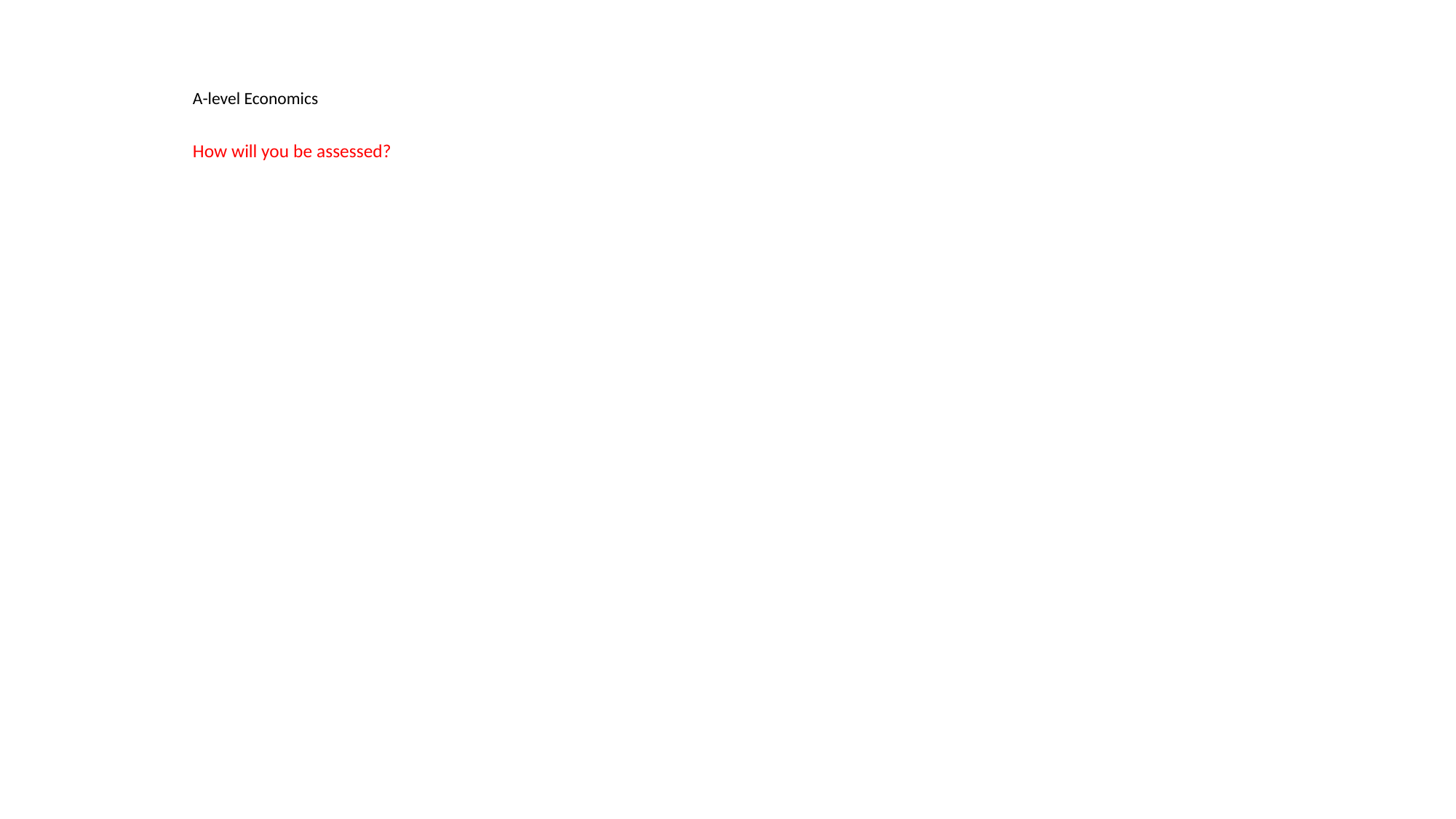

A-level Economics
How will you be assessed?